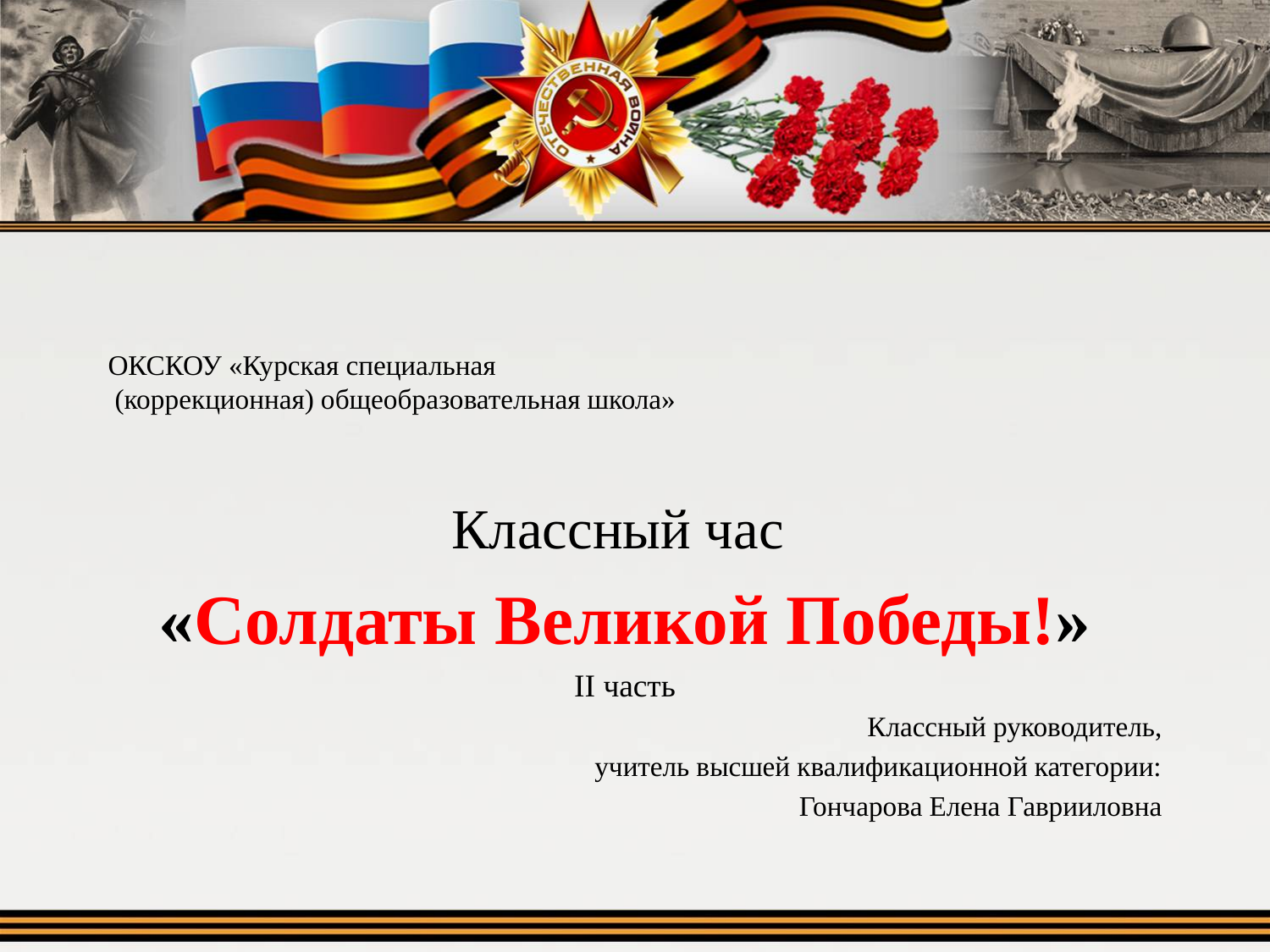

# ОКСКОУ «Курская специальная (коррекционная) общеобразовательная школа»
Классный час
«Солдаты Великой Победы!»
II часть
Классный руководитель,
учитель высшей квалификационной категории:
Гончарова Елена Гаврииловна